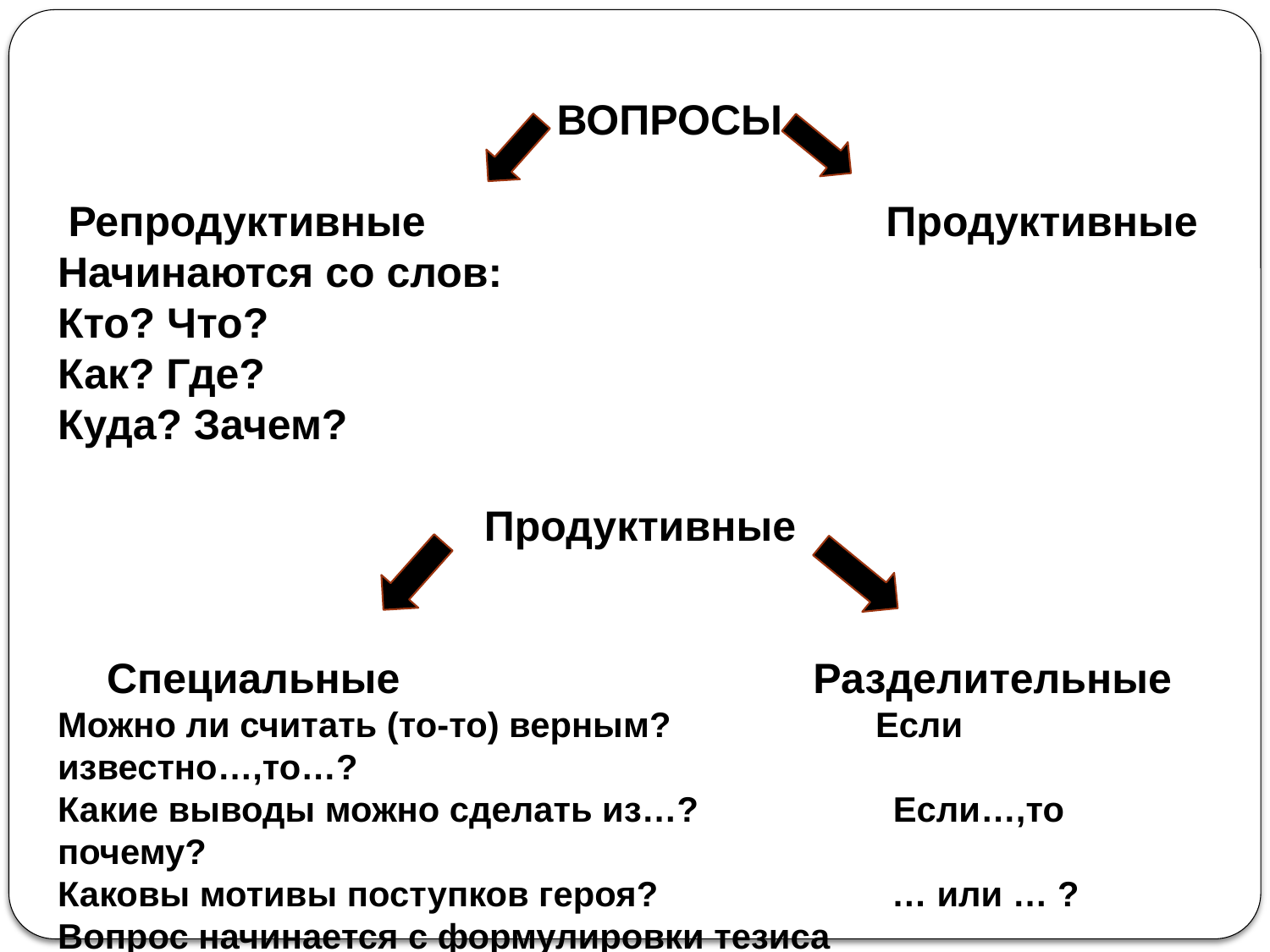

ВОПРОСЫ

Репродуктивные                                       Продуктивные
Начинаются со слов:
Кто? Что?
Как? Где?
Куда? Зачем?

Продуктивные

 Специальные                                   Разделительные
Можно ли считать (то-то) верным?                     Если известно…,то…?
Какие выводы можно сделать из…?                    Если…,то почему?
Каковы мотивы поступков героя?                        … или … ?
Вопрос начинается с формулировки тезиса